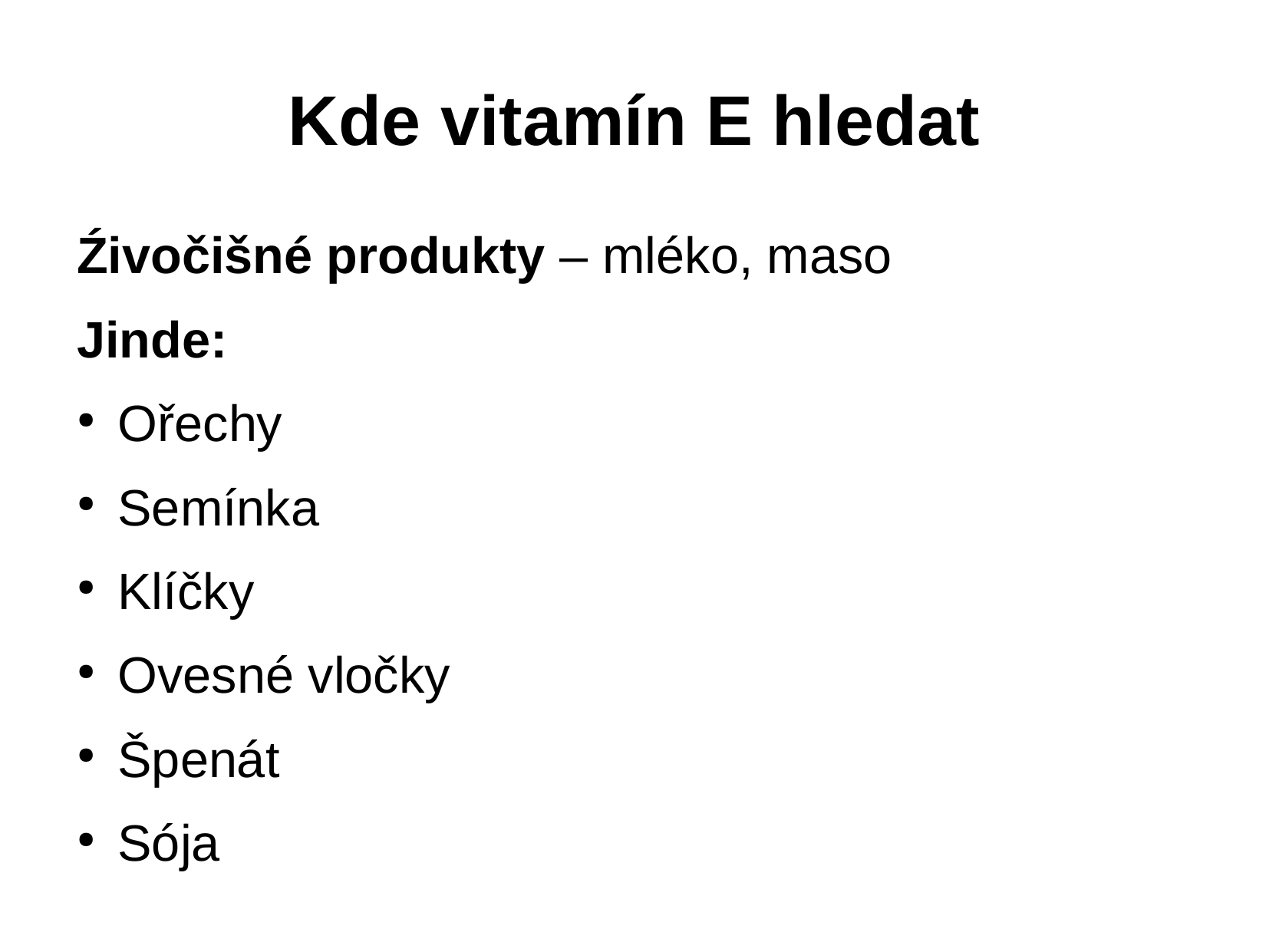

Kde vitamín E hledat
Źivočišné produkty – mléko, maso
Jinde:
Ořechy
Semínka
Klíčky
Ovesné vločky
Špenát
Sója